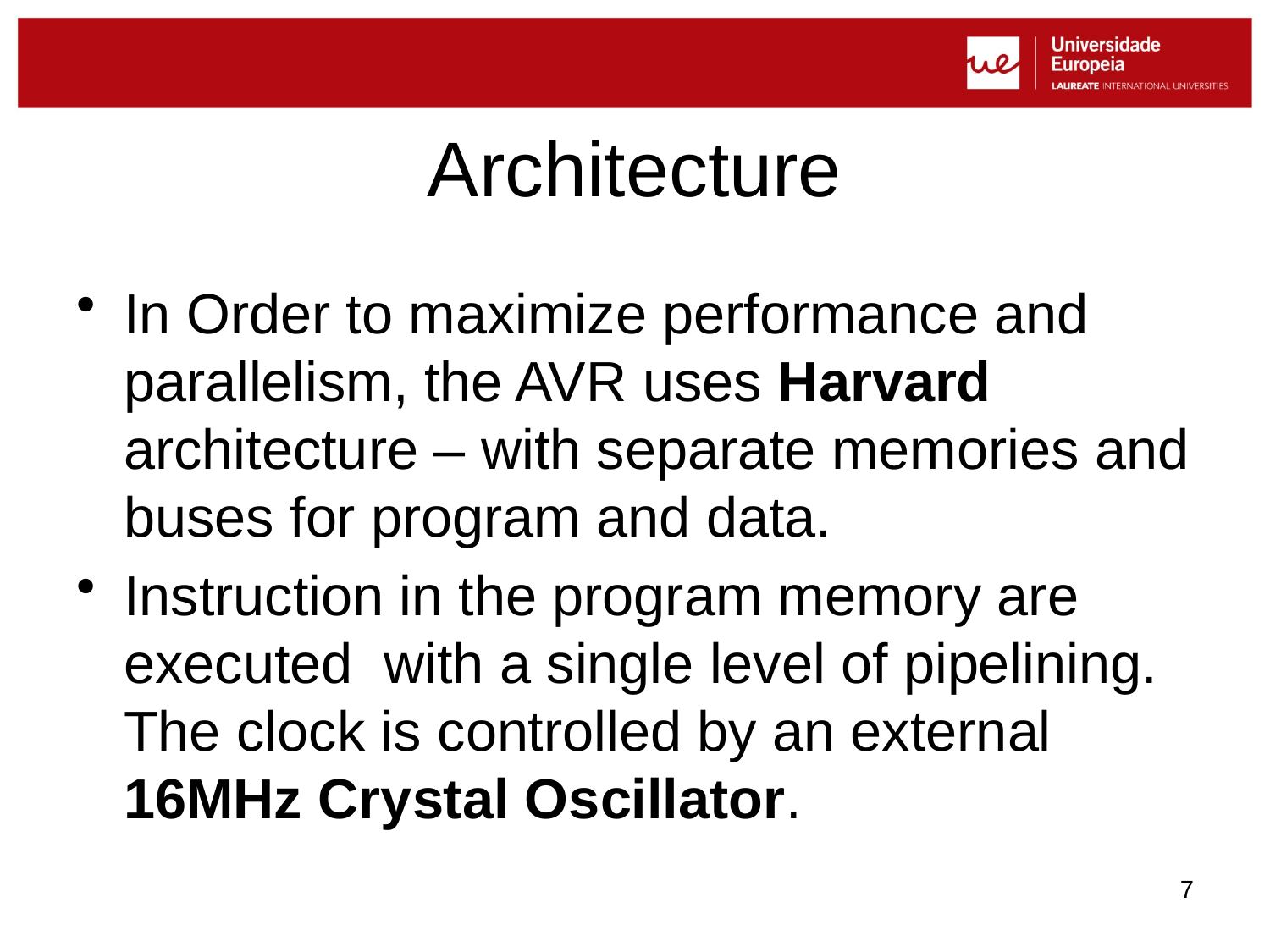

# Architecture
In Order to maximize performance and parallelism, the AVR uses Harvard architecture – with separate memories and buses for program and data.
Instruction in the program memory are executed  with a single level of pipelining.
The clock is controlled by an external 16MHz Crystal Oscillator.
7